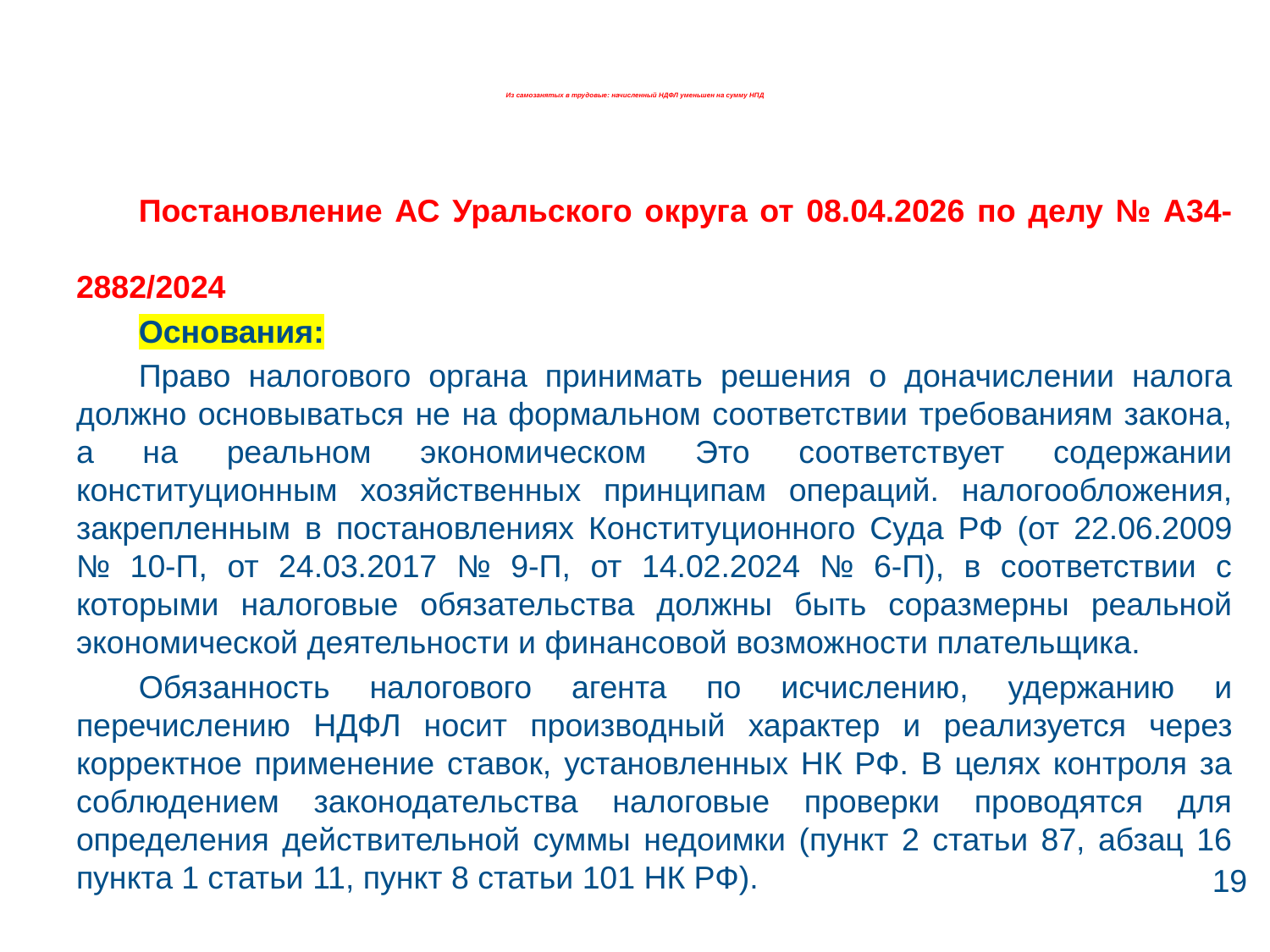

# Из самозанятых в трудовые: начисленный НДФЛ уменьшен на сумму НПД
Постановление АС Уральского округа от 08.04.2026 по делу № А34-2882/2024
Основания:
Право налогового органа принимать решения о доначислении налога должно основываться не на формальном соответствии требованиям закона, а на реальном экономическом Это соответствует содержании конституционным хозяйственных принципам операций. налогообложения, закрепленным в постановлениях Конституционного Суда РФ (от 22.06.2009 № 10-П, от 24.03.2017 № 9-П, от 14.02.2024 № 6-П), в соответствии с которыми налоговые обязательства должны быть соразмерны реальной экономической деятельности и финансовой возможности плательщика.
Обязанность налогового агента по исчислению, удержанию и перечислению НДФЛ носит производный характер и реализуется через корректное применение ставок, установленных НК РФ. В целях контроля за соблюдением законодательства налоговые проверки проводятся для определения действительной суммы недоимки (пункт 2 статьи 87, абзац 16 пункта 1 статьи 11, пункт 8 статьи 101 НК РФ).